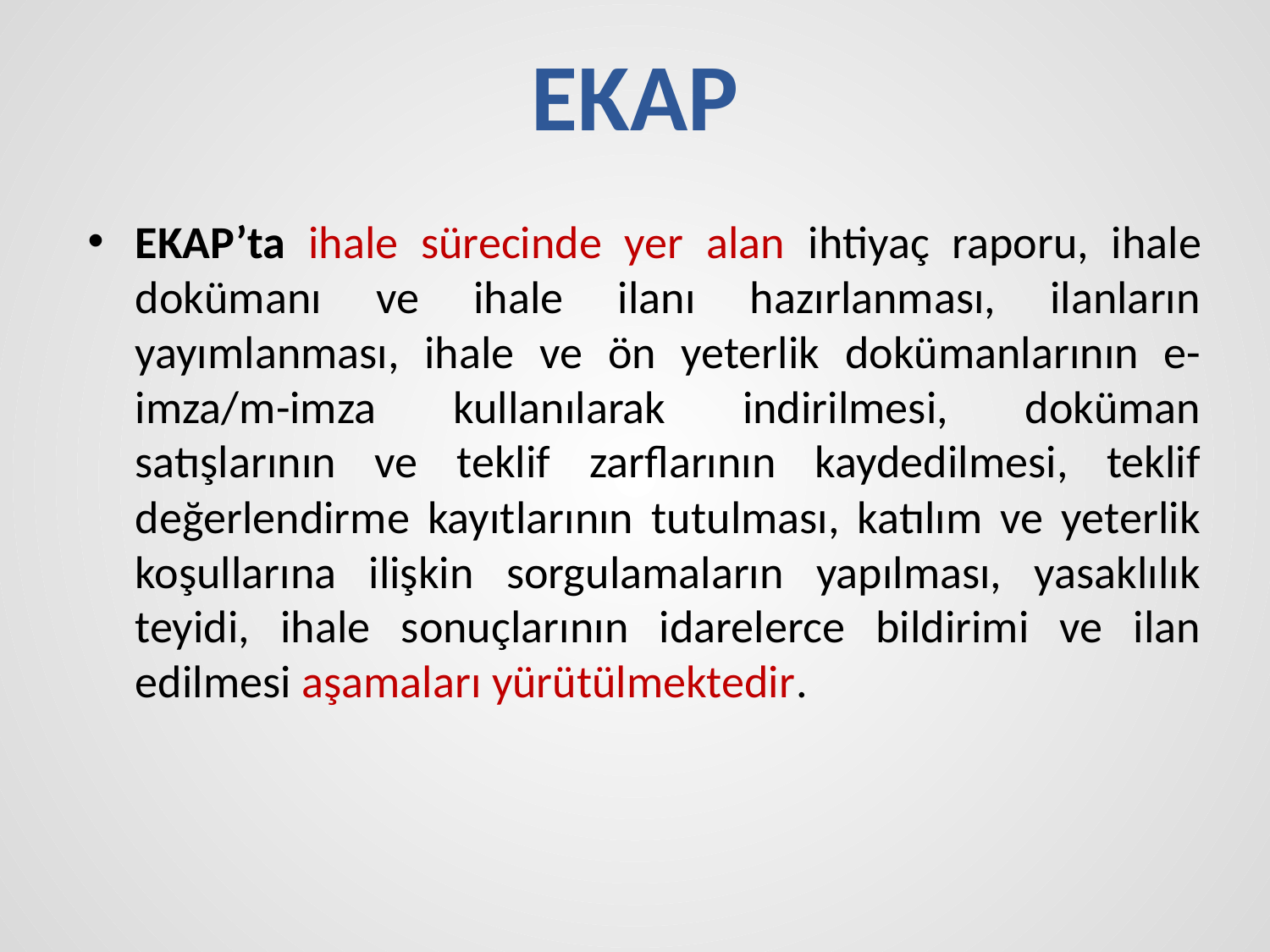

# EKAP
EKAP’ta ihale sürecinde yer alan ihtiyaç raporu, ihale dokümanı ve ihale ilanı hazırlanması, ilanların yayımlanması, ihale ve ön yeterlik dokümanlarının e-imza/m-imza kullanılarak indirilmesi, doküman satışlarının ve teklif zarflarının kaydedilmesi, teklif değerlendirme kayıtlarının tutulması, katılım ve yeterlik koşullarına ilişkin sorgulamaların yapılması, yasaklılık teyidi, ihale sonuçlarının idarelerce bildirimi ve ilan edilmesi aşamaları yürütülmektedir.